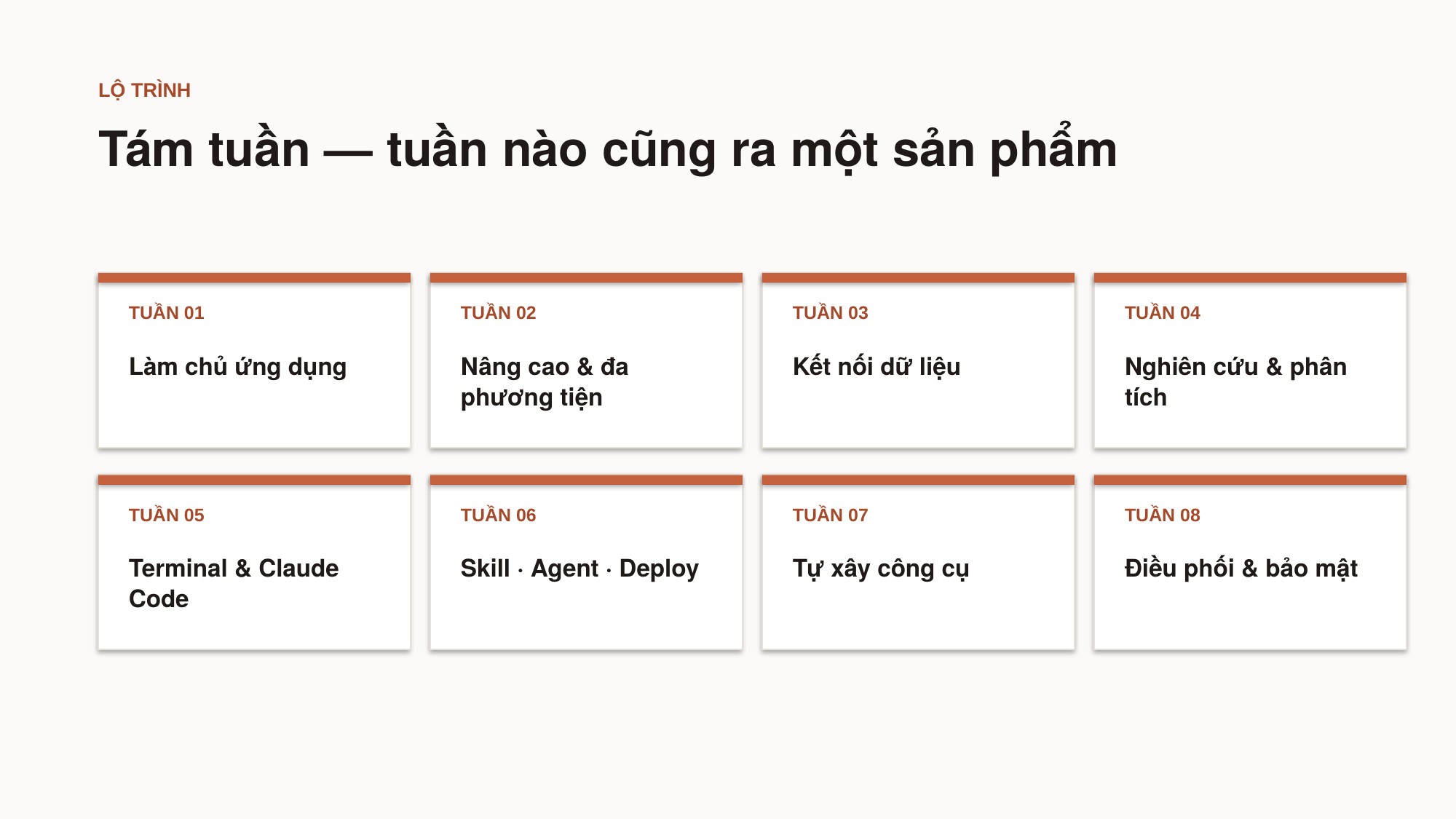

LỘ TRÌNH
Tám tuần — tuần nào cũng ra một sản phẩm

TUẦN 01
TUẦN 02
TUẦN 03
TUẦN 04
Làm chủ ứng dụng
Nâng cao & đa phương tiện
Kết nối dữ liệu
Nghiên cứu & phân tích

TUẦN 05
TUẦN 06
TUẦN 07
TUẦN 08
Terminal & Claude Code
Skill · Agent · Deploy
Tự xây công cụ
Điều phối & bảo mật